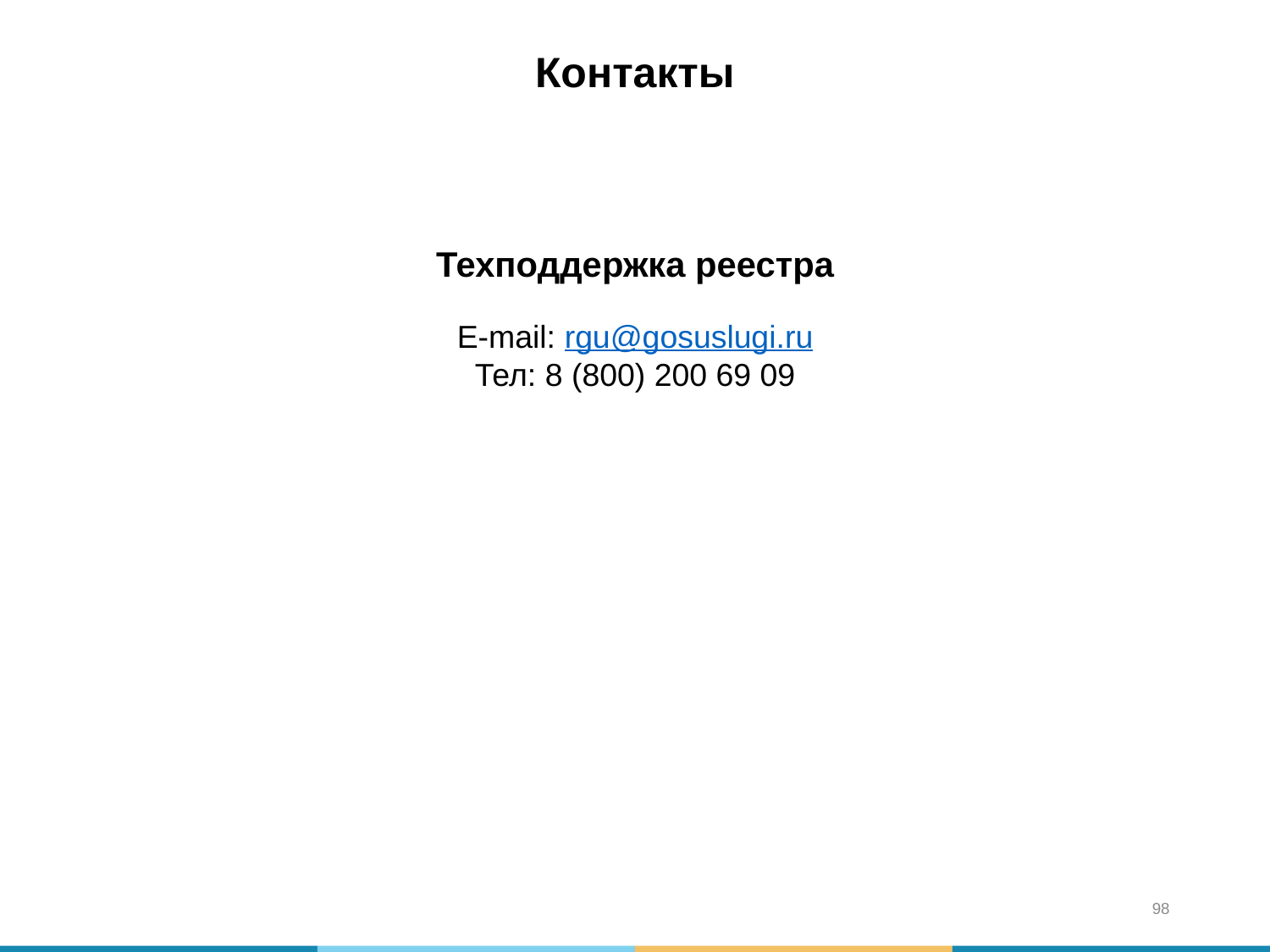

Контакты
Техподдержка реестра

E-mail: rgu@gosuslugi.ru
Тел: 8 (800) 200 69 09
98